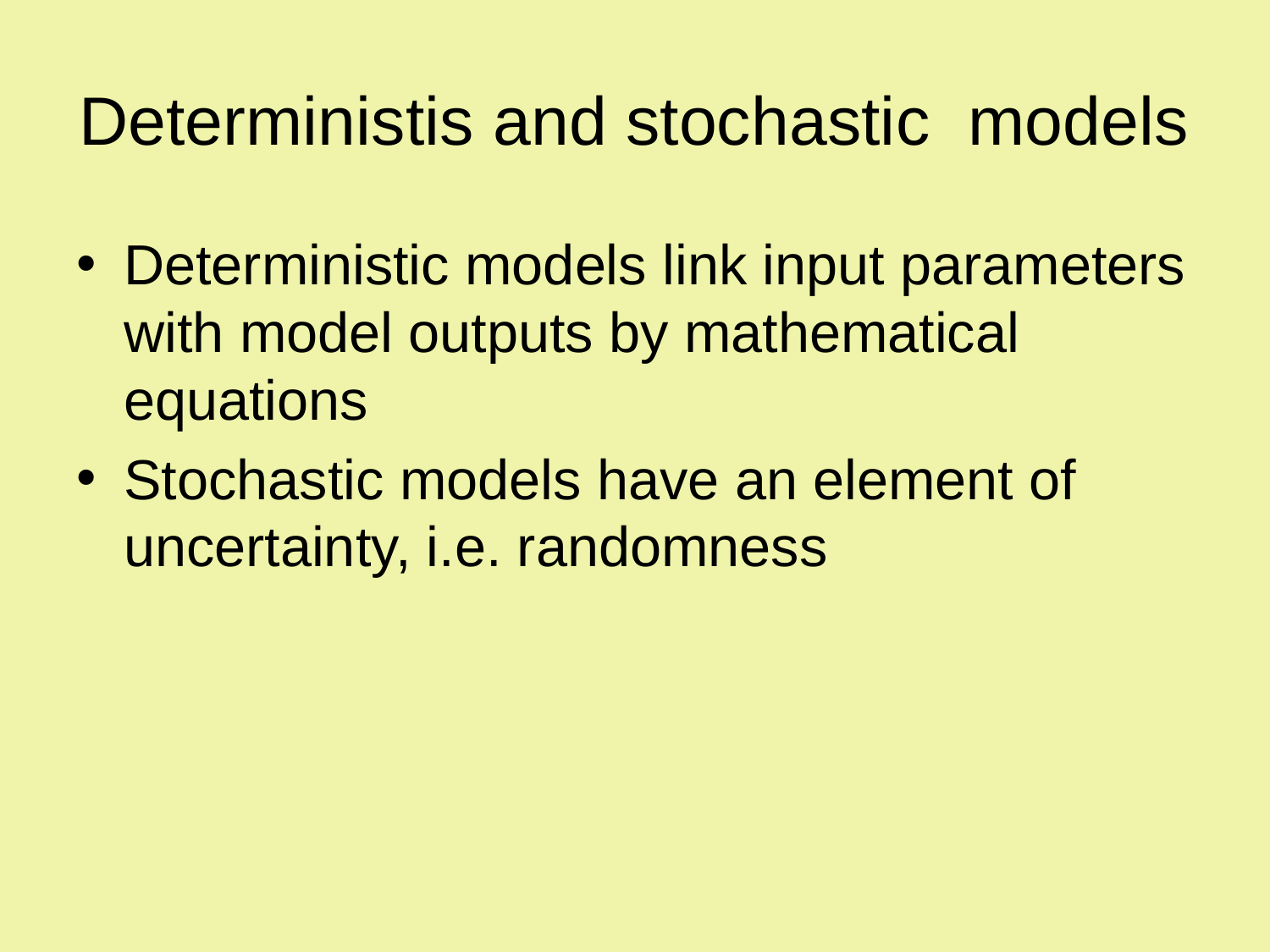

# Deterministis and stochastic  models
Deterministic models link input parameters with model outputs by mathematical equations
Stochastic models have an element of uncertainty, i.e. randomness